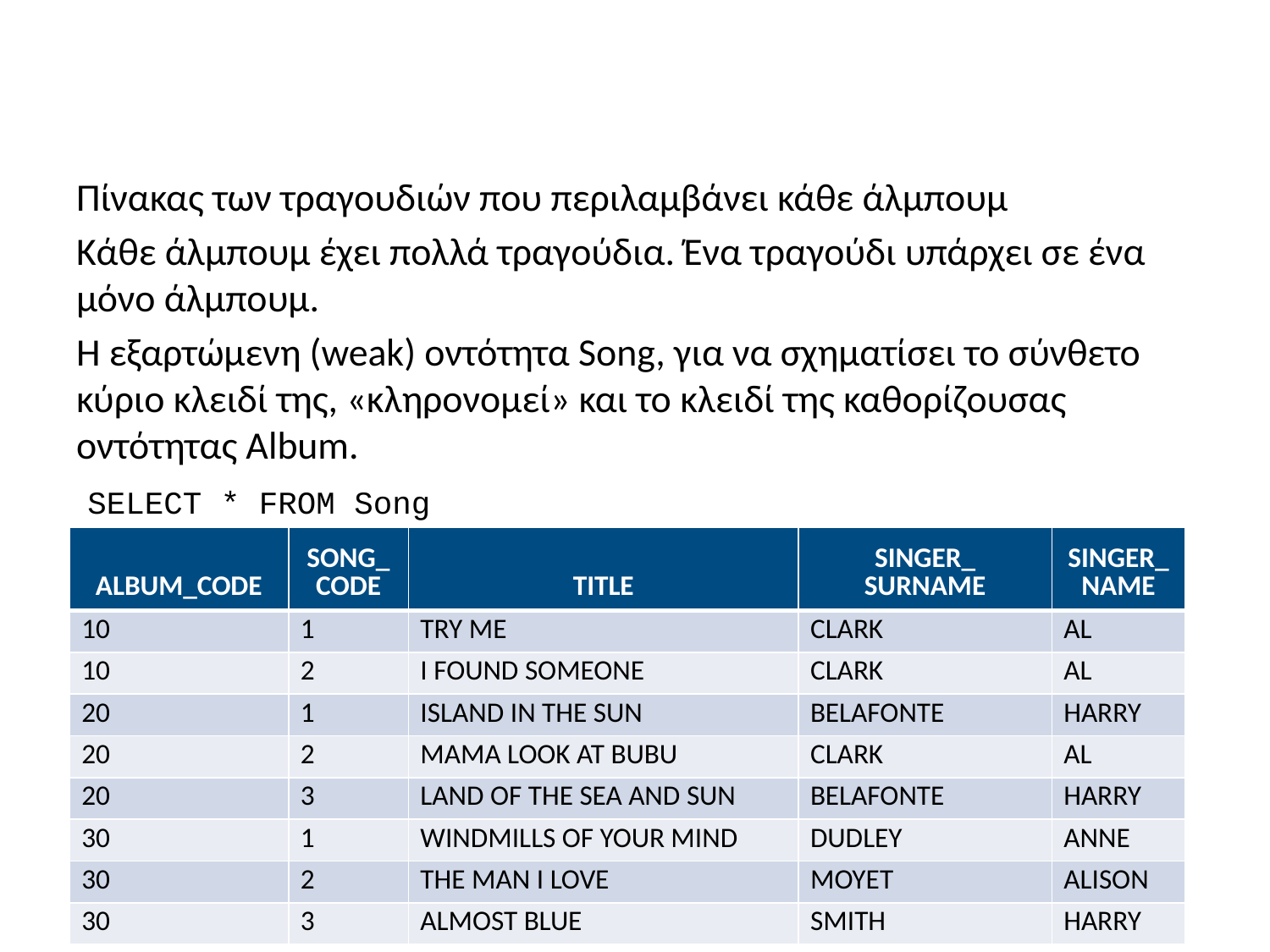

#
Πίνακας των τραγουδιών που περιλαμβάνει κάθε άλμπουμ
Κάθε άλμπουμ έχει πολλά τραγούδια. Ένα τραγούδι υπάρχει σε ένα μόνο άλμπουμ.
Η εξαρτώμενη (weak) οντότητα Song, για να σχηματίσει το σύνθετο κύριο κλειδί της, «κληρονομεί» και το κλειδί της καθορίζουσας οντότητας Album.
SELECT * FROM Song
| ALBUM\_CODE | SONG\_CODE | TITLE | SINGER\_ SURNAME | SINGER\_NAME |
| --- | --- | --- | --- | --- |
| 10 | 1 | TRY ME | CLARK | AL |
| 10 | 2 | I FOUND SOMEONE | CLARK | AL |
| 20 | 1 | ISLAND IN THE SUN | BELAFONTE | HARRY |
| 20 | 2 | MAMA LOOK AT BUBU | CLARK | AL |
| 20 | 3 | LAND OF THE SEA AND SUN | BELAFONTE | HARRY |
| 30 | 1 | WINDMILLS OF YOUR MIND | DUDLEY | ANNE |
| 30 | 2 | THE MAN I LOVE | MOYET | ALISON |
| 30 | 3 | ALMOST BLUE | SMITH | HARRY |